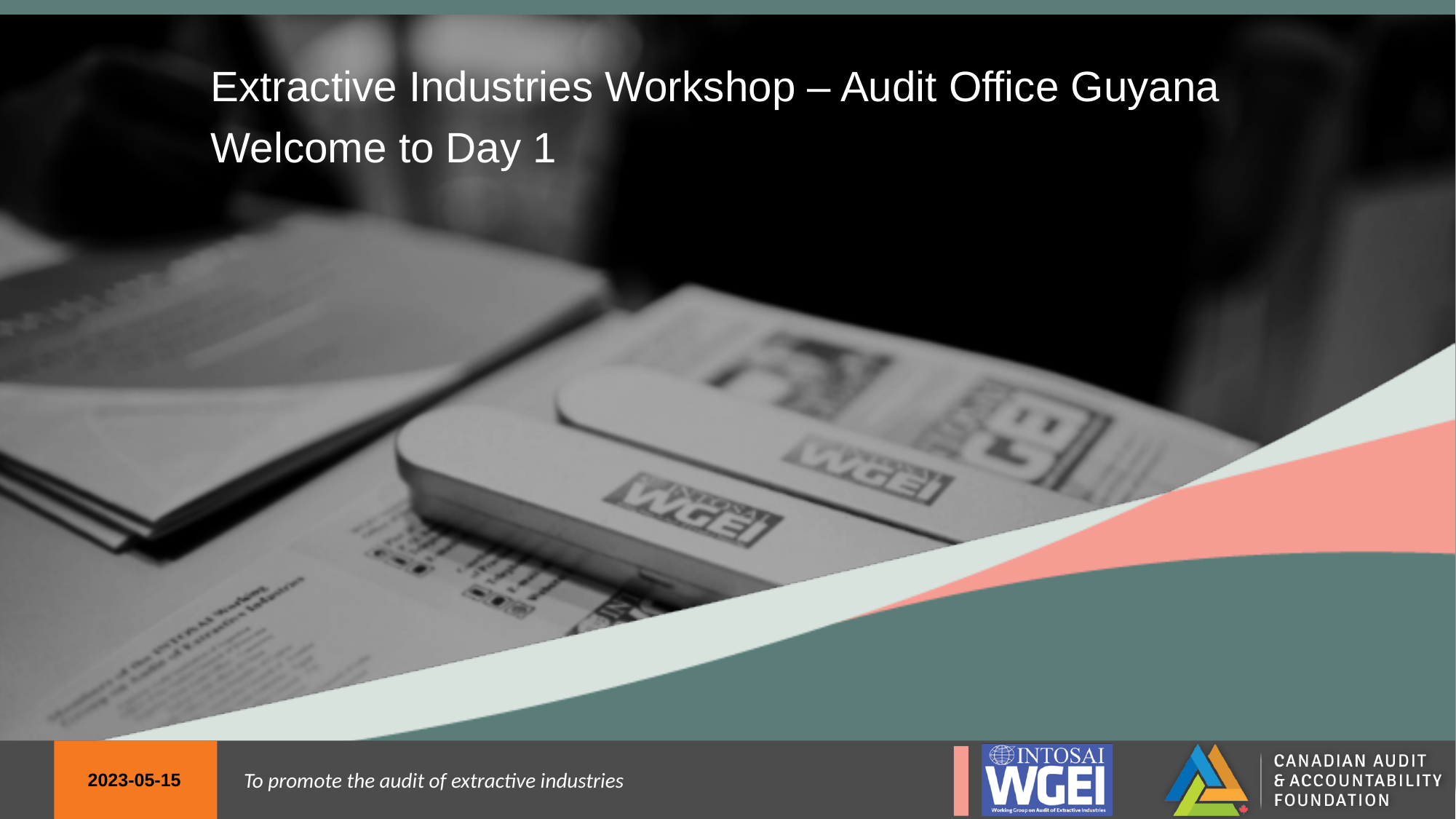

Extractive Industries Workshop – Audit Office Guyana
Welcome to Day 1
2023-05-15